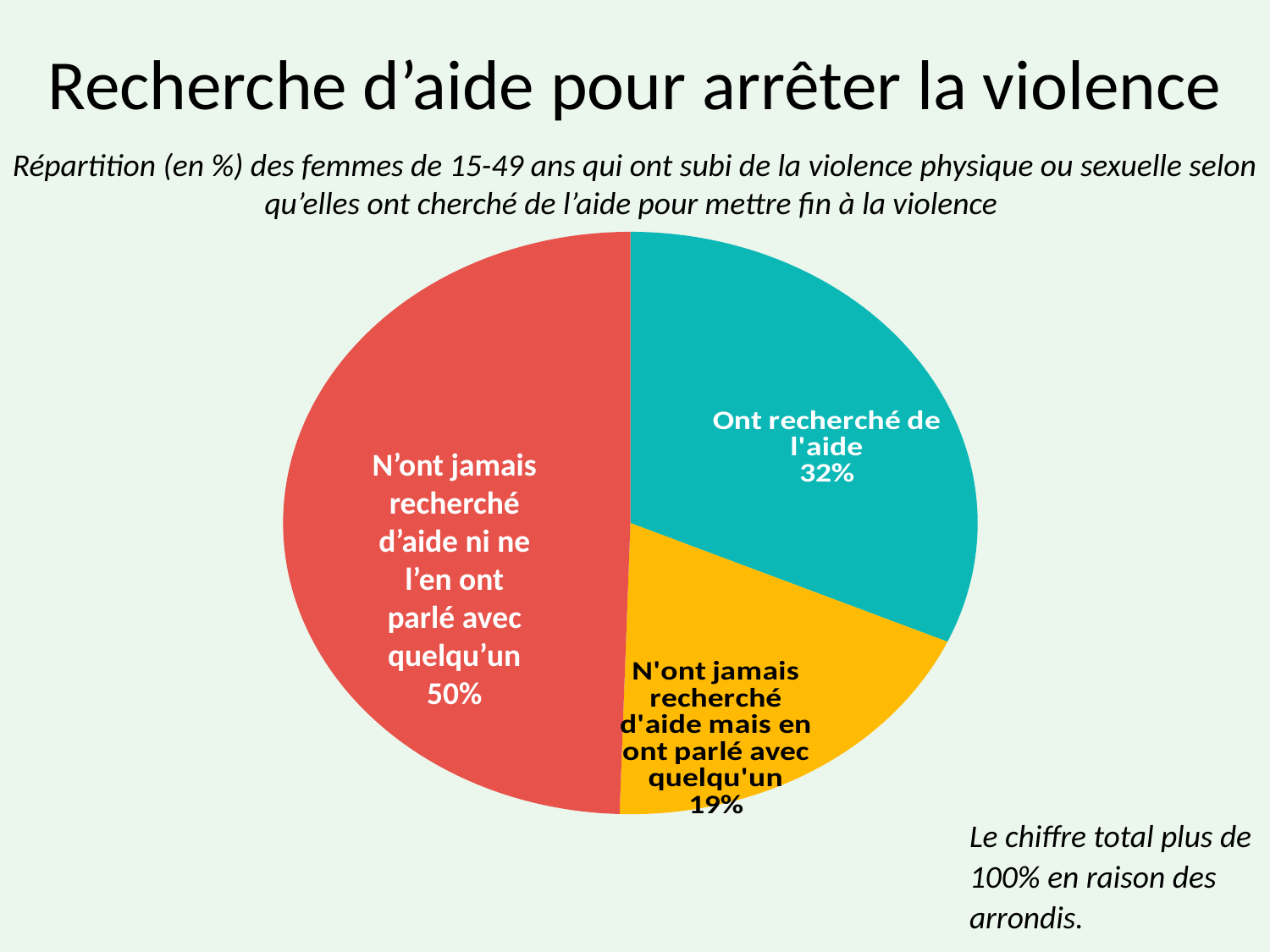

# Recherche d’aide pour arrêter la violence
Répartition (en %) des femmes de 15-49 ans qui ont subi de la violence physique ou sexuelle selon qu’elles ont cherché de l’aide pour mettre fin à la violence

### Chart

| Category | Series 1 |
|---|---|
| Ont recherché de l'aide | 32.0 |
| N'ont jamais recherché d'aide mais en ont parlé avec quelqu'un | 19.0 |
| N'ont jamais recherché d'aide ni ne l'en ont parlé avec quelqu'un | 50.0 |
N’ont jamais recherché d’aide ni ne l’en ont parlé avec quelqu’un
50%
Le chiffre total plus de 100% en raison des arrondis.